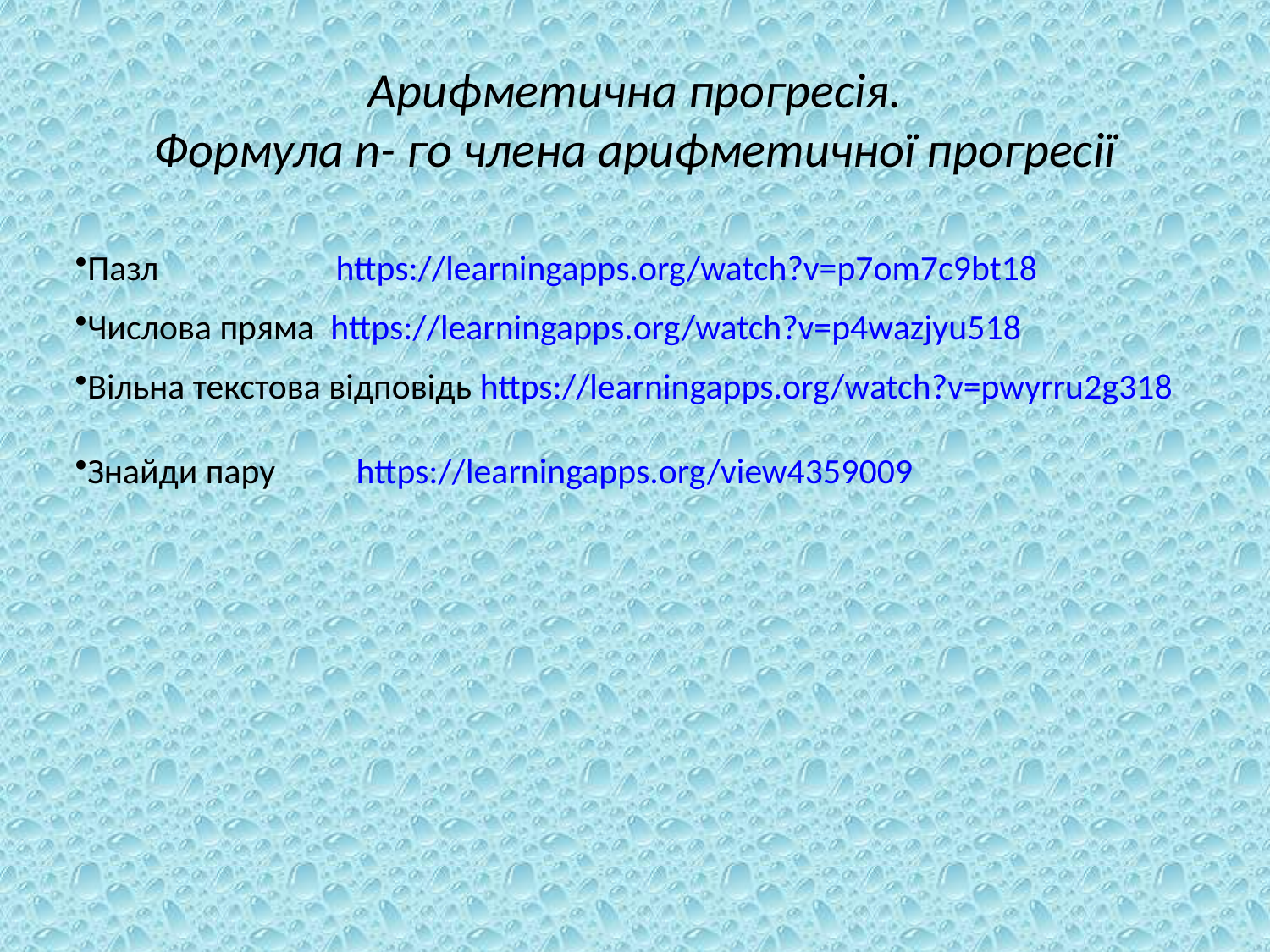

# Арифметична прогресія. Формула n- го члена арифметичної прогресії
Пазл                      https://learningapps.org/watch?v=p7om7c9bt18

Числова пряма  https://learningapps.org/watch?v=p4wazjyu518

Вільна текстова відповідь https://learningapps.org/watch?v=pwyrru2g318

Знайди пару          https://learningapps.org/view4359009